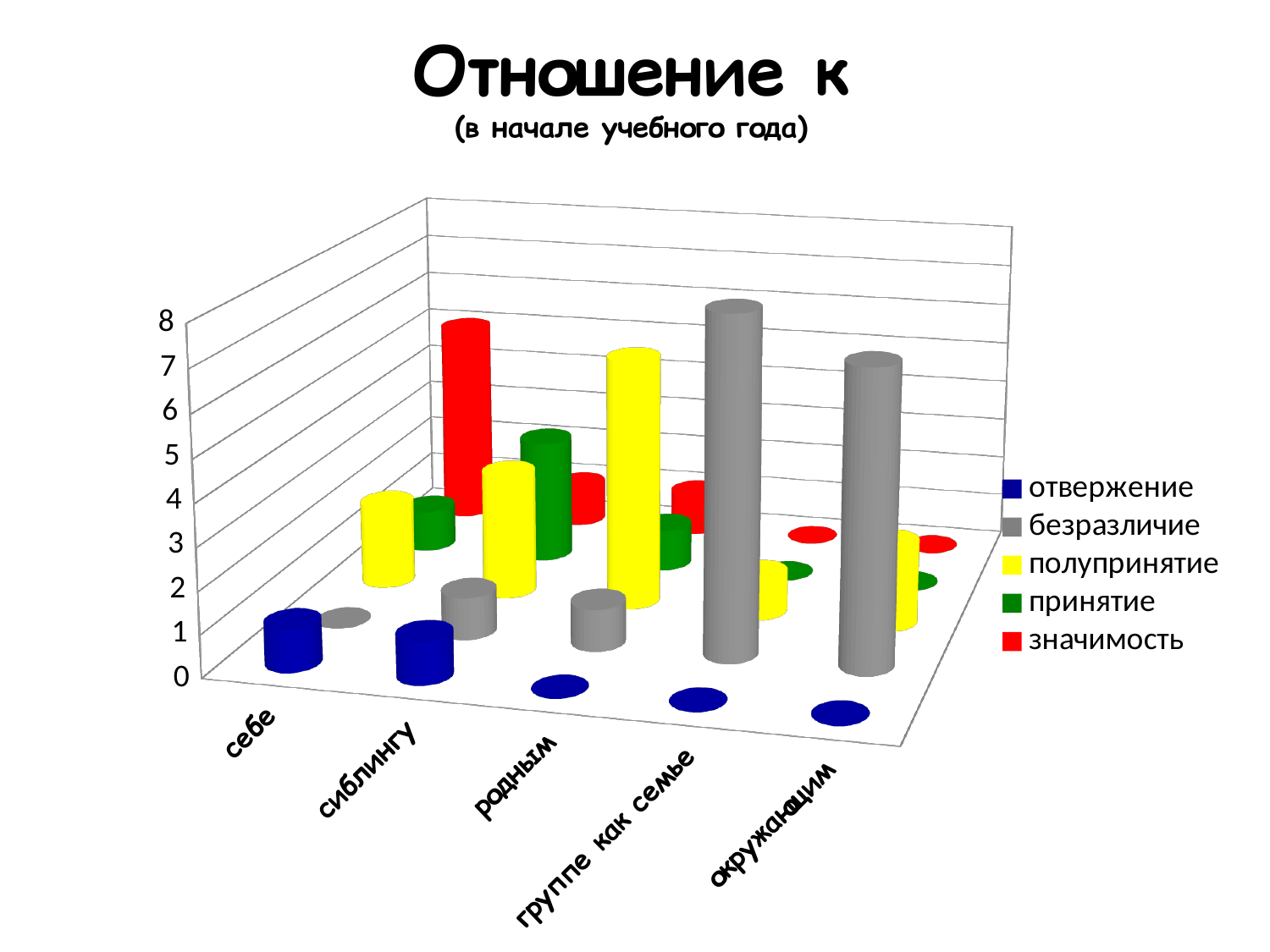

# Отношение к (в начале учебного года)

[unsupported chart]